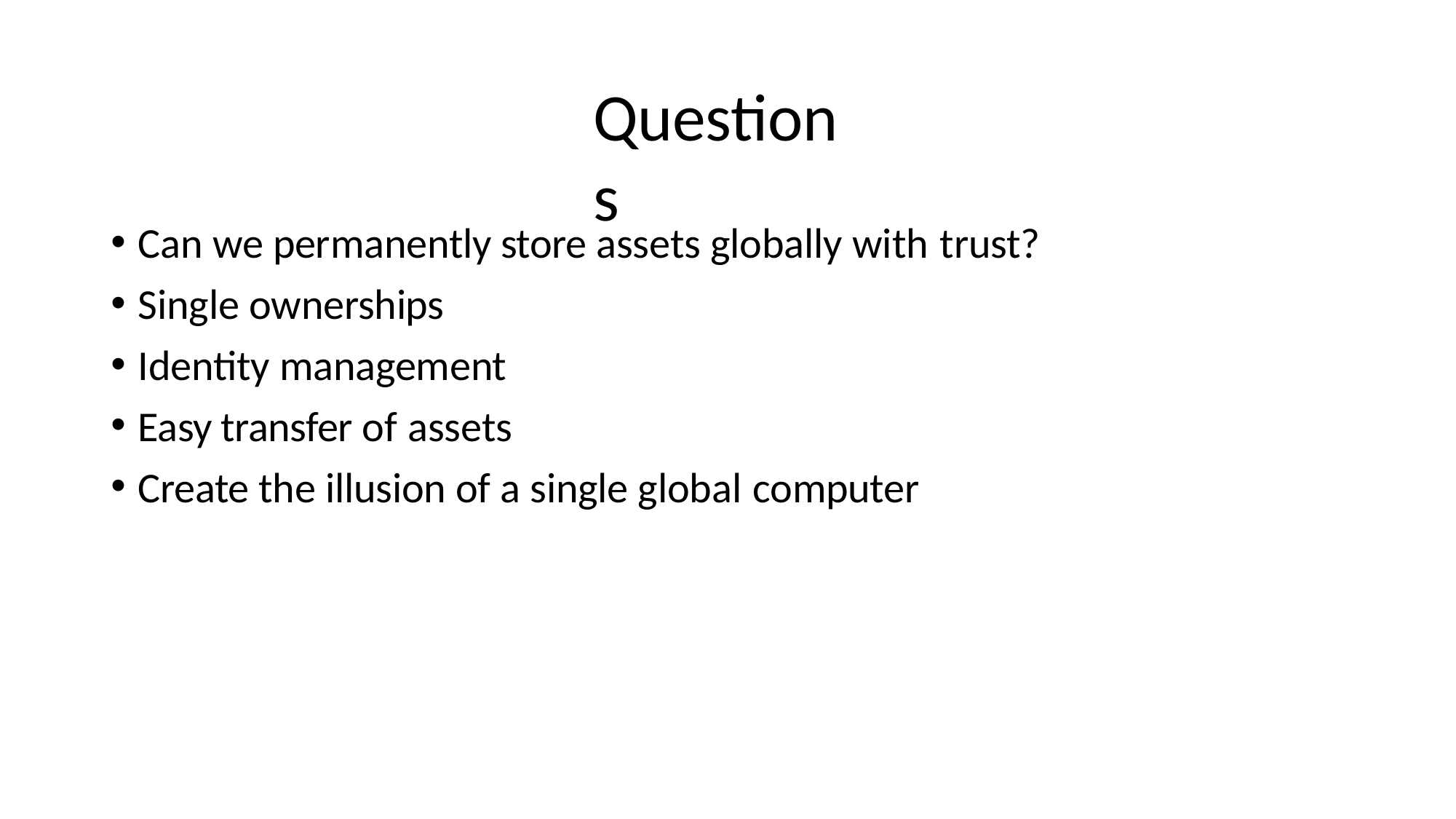

# Questions
Can we permanently store assets globally with trust?
Single ownerships
Identity management
Easy transfer of assets
Create the illusion of a single global computer